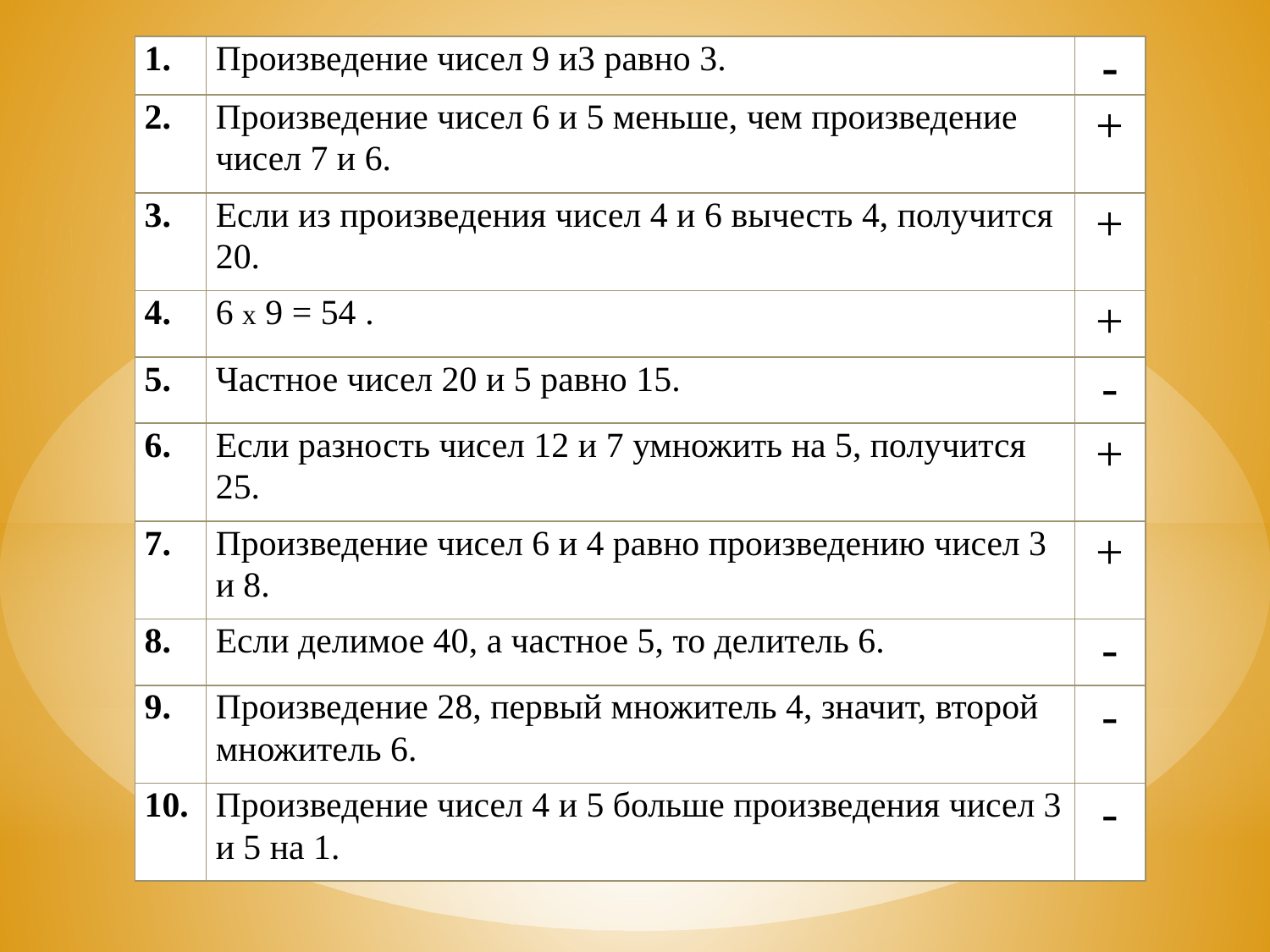

| 1. | Произведение чисел 9 и3 равно 3. | - |
| --- | --- | --- |
| 2. | Произведение чисел 6 и 5 меньше, чем произведение чисел 7 и 6. | + |
| 3. | Если из произведения чисел 4 и 6 вычесть 4, получится 20. | + |
| 4. | 6 х 9 = 54 . | + |
| 5. | Частное чисел 20 и 5 равно 15. | - |
| 6. | Если разность чисел 12 и 7 умножить на 5, получится 25. | + |
| 7. | Произведение чисел 6 и 4 равно произведению чисел 3 и 8. | + |
| 8. | Если делимое 40, а частное 5, то делитель 6. | - |
| 9. | Произведение 28, первый множитель 4, значит, второй множитель 6. | - |
| 10. | Произведение чисел 4 и 5 больше произведения чисел 3 и 5 на 1. | - |